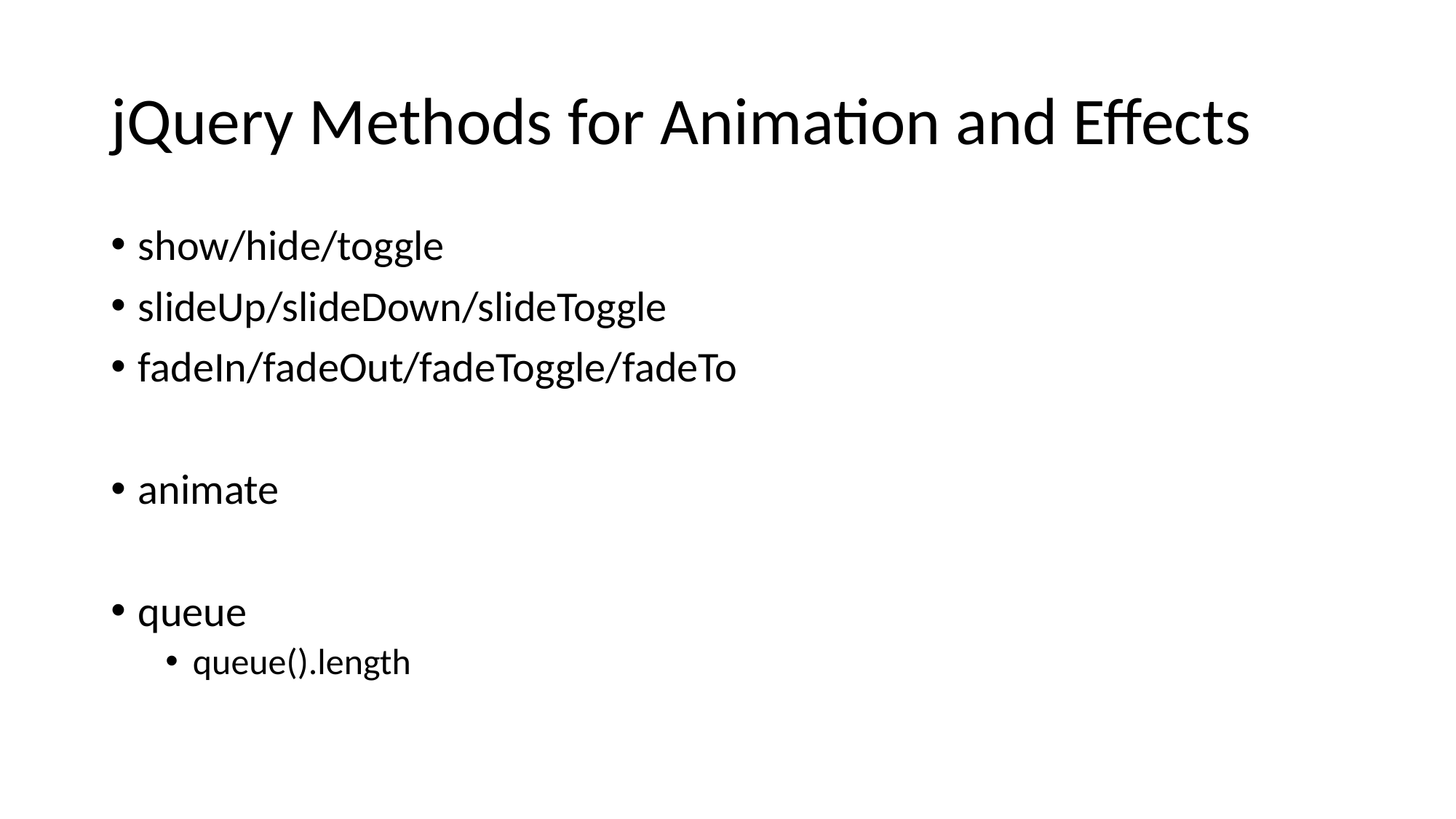

# jQuery Methods for Animation and Effects
show/hide/toggle
slideUp/slideDown/slideToggle
fadeIn/fadeOut/fadeToggle/fadeTo

animate

queue
queue().length